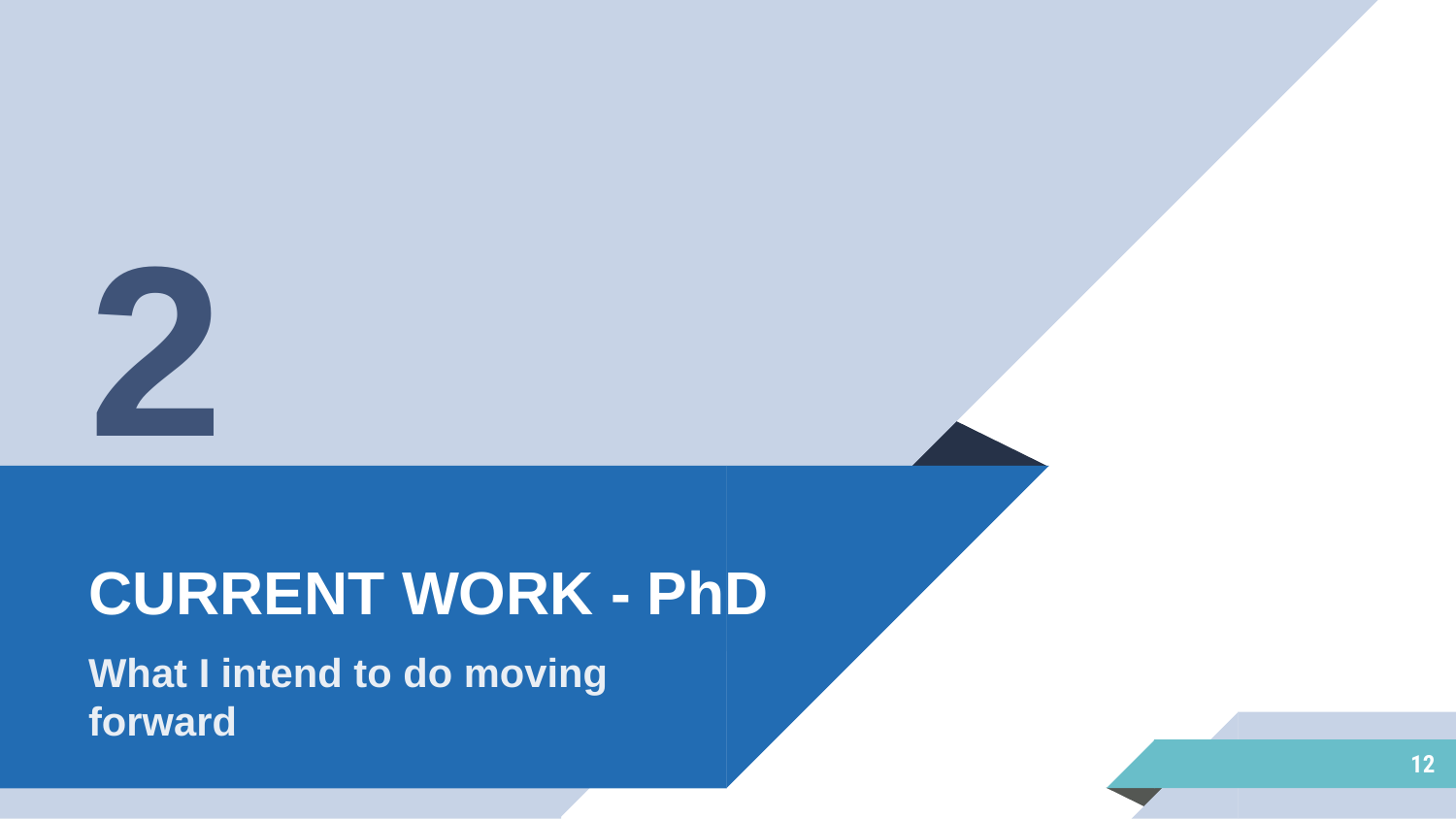

2
# CURRENT WORK - PhD
What I intend to do moving forward
12